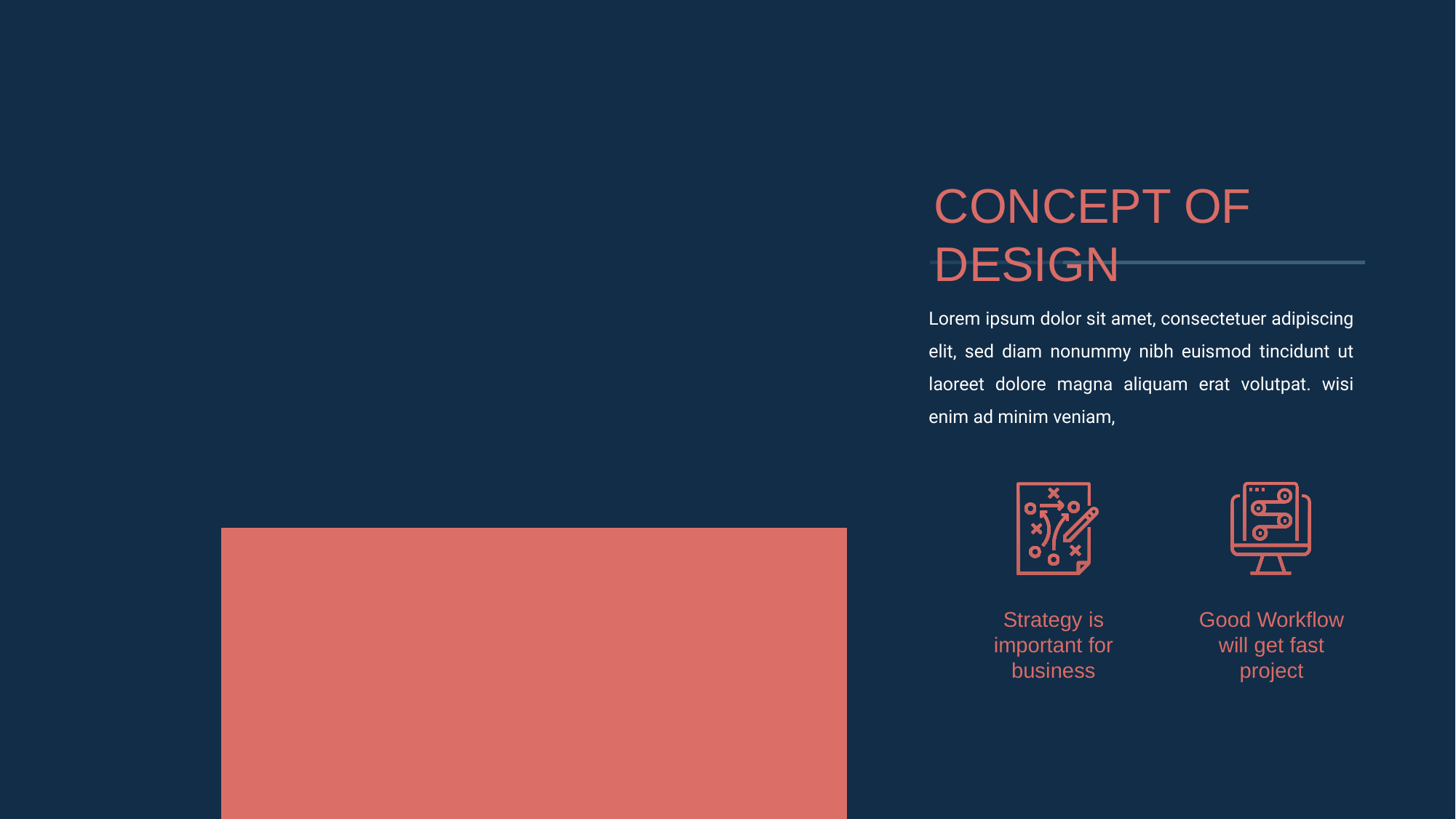

CONCEPT OF DESIGN

Lorem ipsum dolor sit amet, consectetuer adipiscing elit, sed diam nonummy nibh euismod tincidunt ut laoreet dolore magna aliquam erat volutpat. wisi enim ad minim veniam,

Good Workflow will get fast project

Strategy is important for business